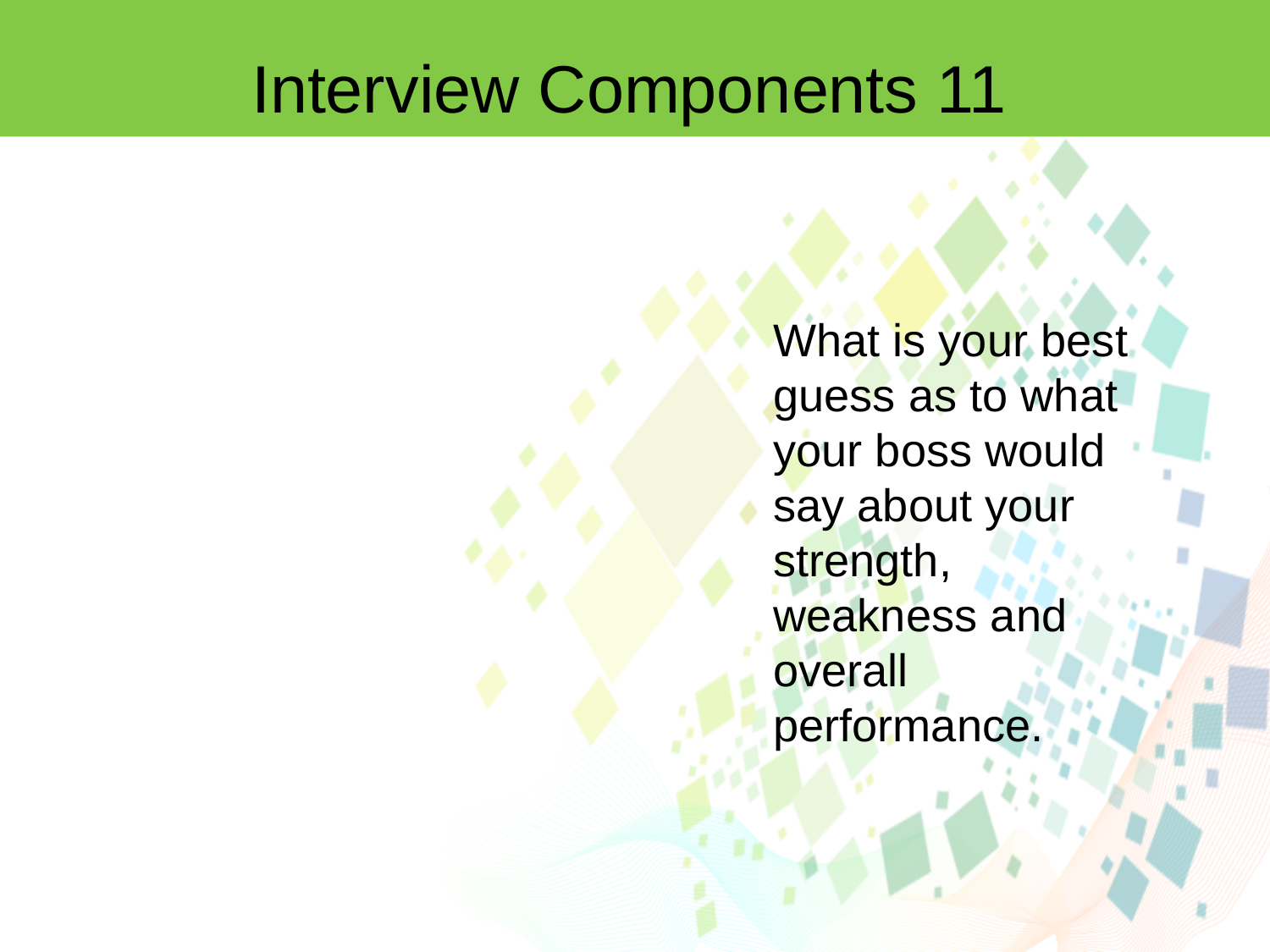

Interview Components 11
What is your best guess as to what your boss would say about your strength, weakness and overall performance.